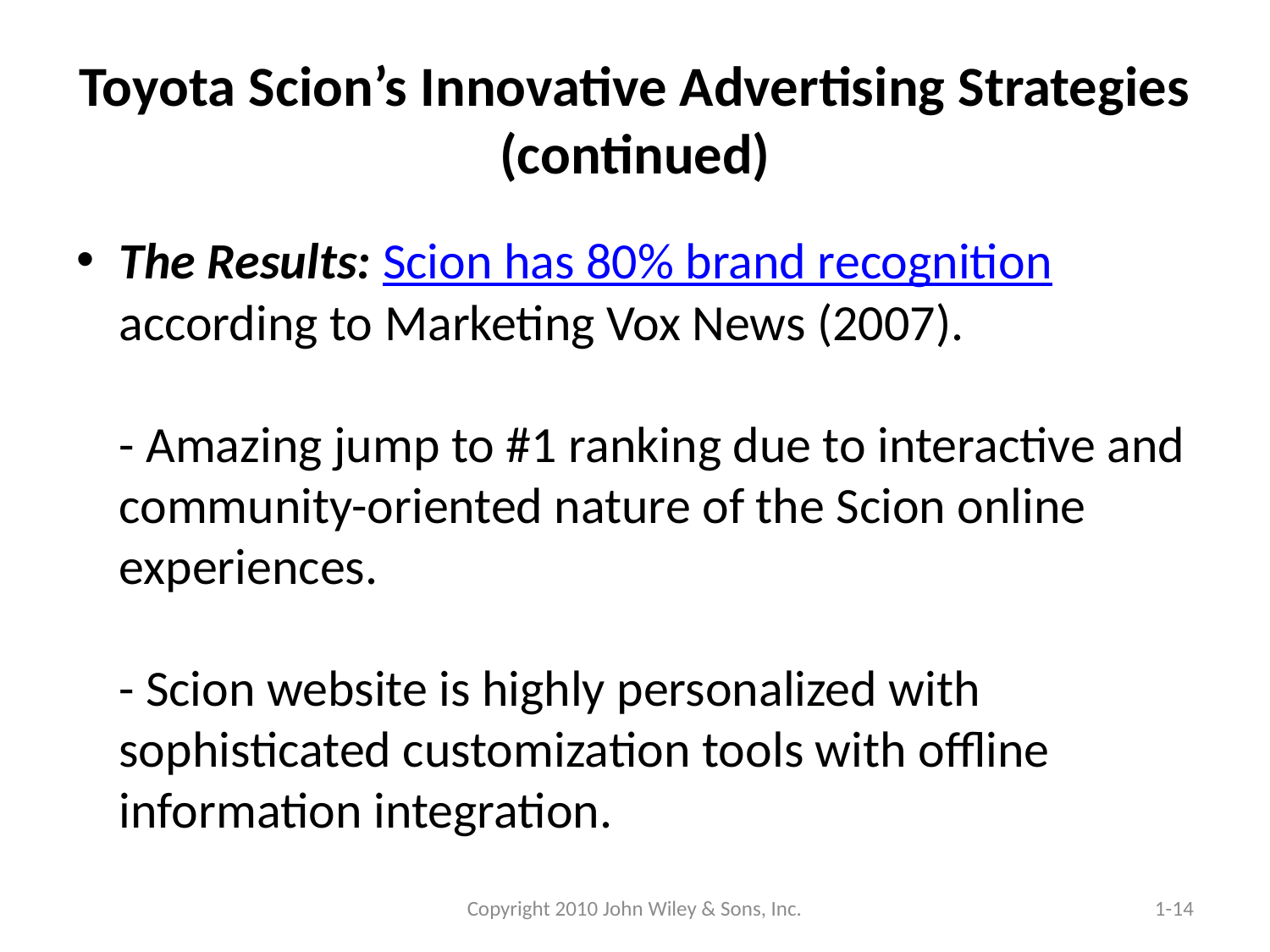

# Toyota Scion’s Innovative Advertising Strategies (continued)
The Results: Scion has 80% brand recognition according to Marketing Vox News (2007).
- Amazing jump to #1 ranking due to interactive and community-oriented nature of the Scion online experiences.
- Scion website is highly personalized with sophisticated customization tools with offline information integration.
Copyright 2010 John Wiley & Sons, Inc.
1-14